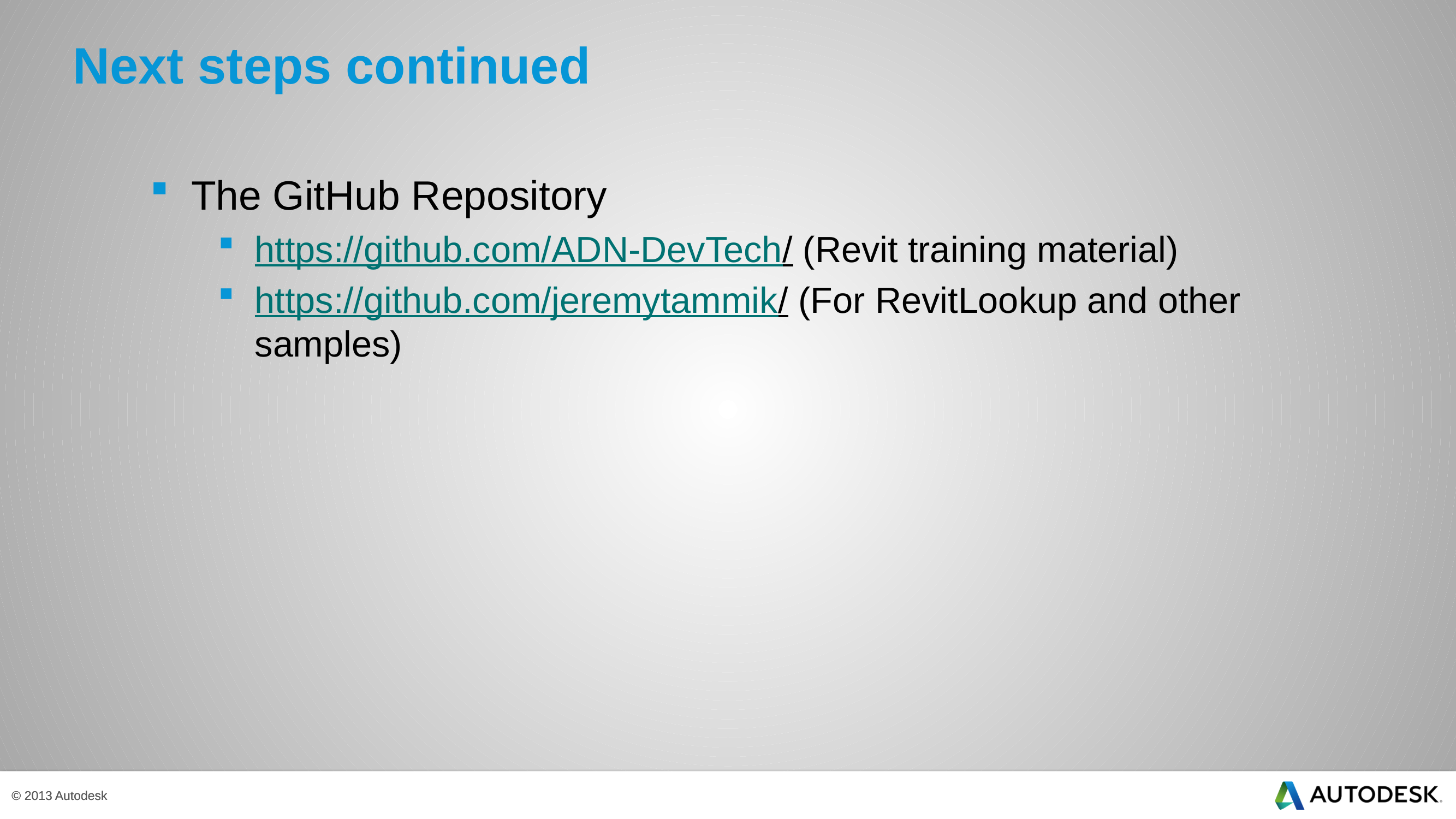

# Next steps continued
The GitHub Repository
https://github.com/ADN-DevTech/ (Revit training material)
https://github.com/jeremytammik/ (For RevitLookup and other samples)